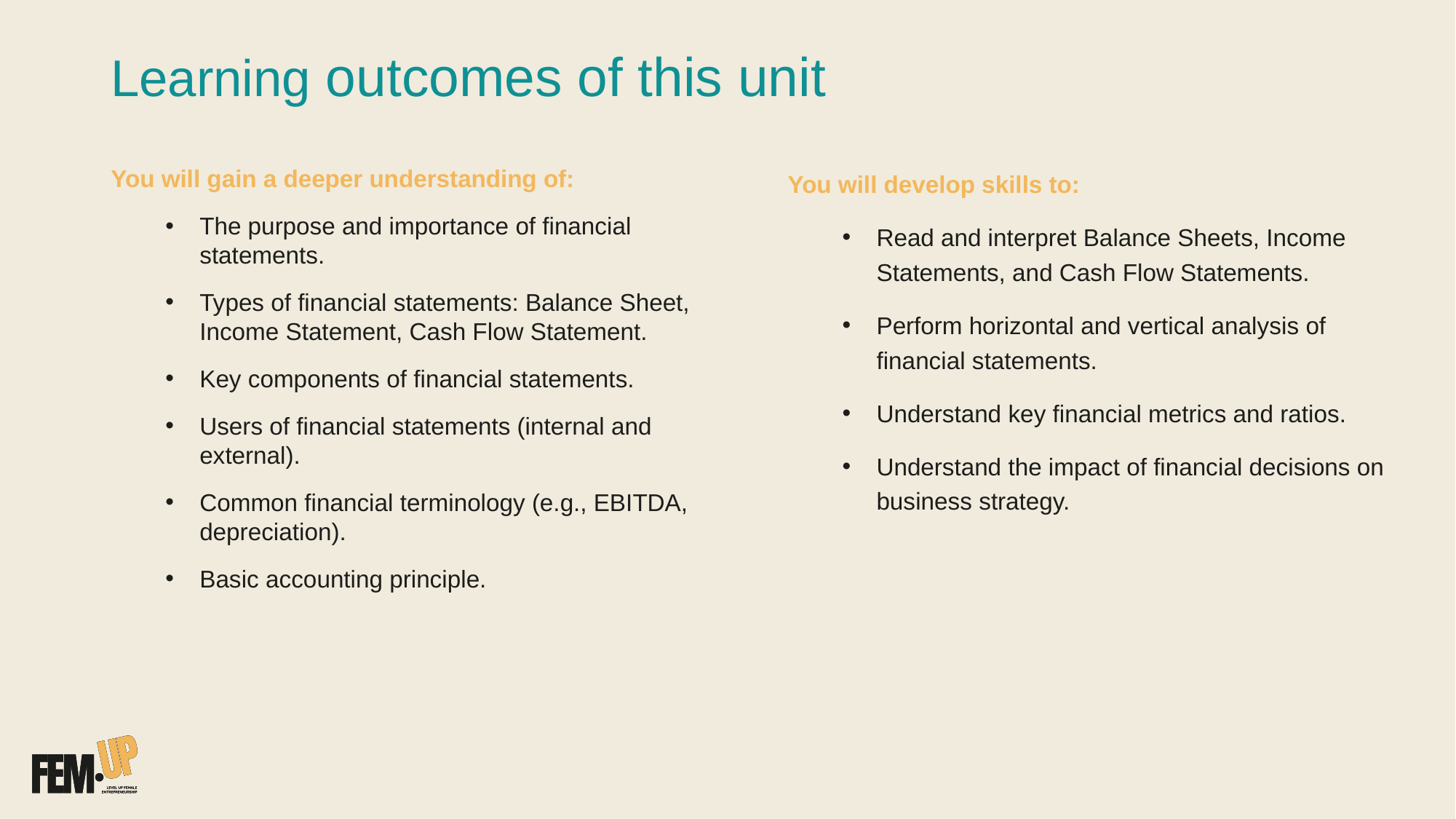

# Learning outcomes of this unit
You will develop skills to:
Read and interpret Balance Sheets, Income Statements, and Cash Flow Statements.
Perform horizontal and vertical analysis of financial statements.
Understand key financial metrics and ratios.
Understand the impact of financial decisions on business strategy.

You will gain a deeper understanding of:
The purpose and importance of financial statements.
Types of financial statements: Balance Sheet, Income Statement, Cash Flow Statement.
Key components of financial statements.
Users of financial statements (internal and external).
Common financial terminology (e.g., EBITDA, depreciation).
Basic accounting principle.